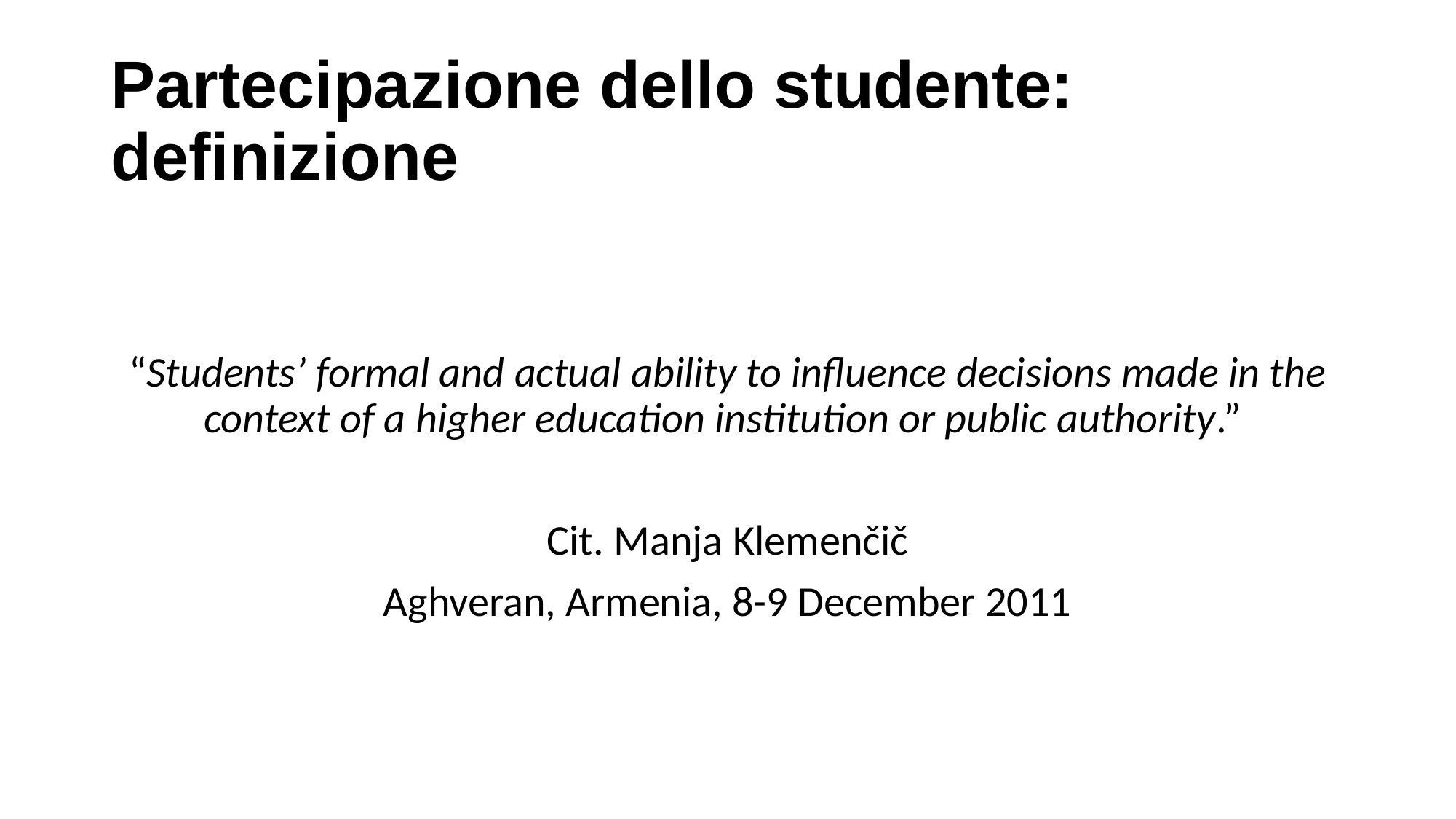

# Partecipazione dello studente: definizione

“Students’ formal and actual ability to influence decisions made in the context of a higher education institution or public authority.”

Cit. Manja Klemenčič
Aghveran, Armenia, 8-9 December 2011